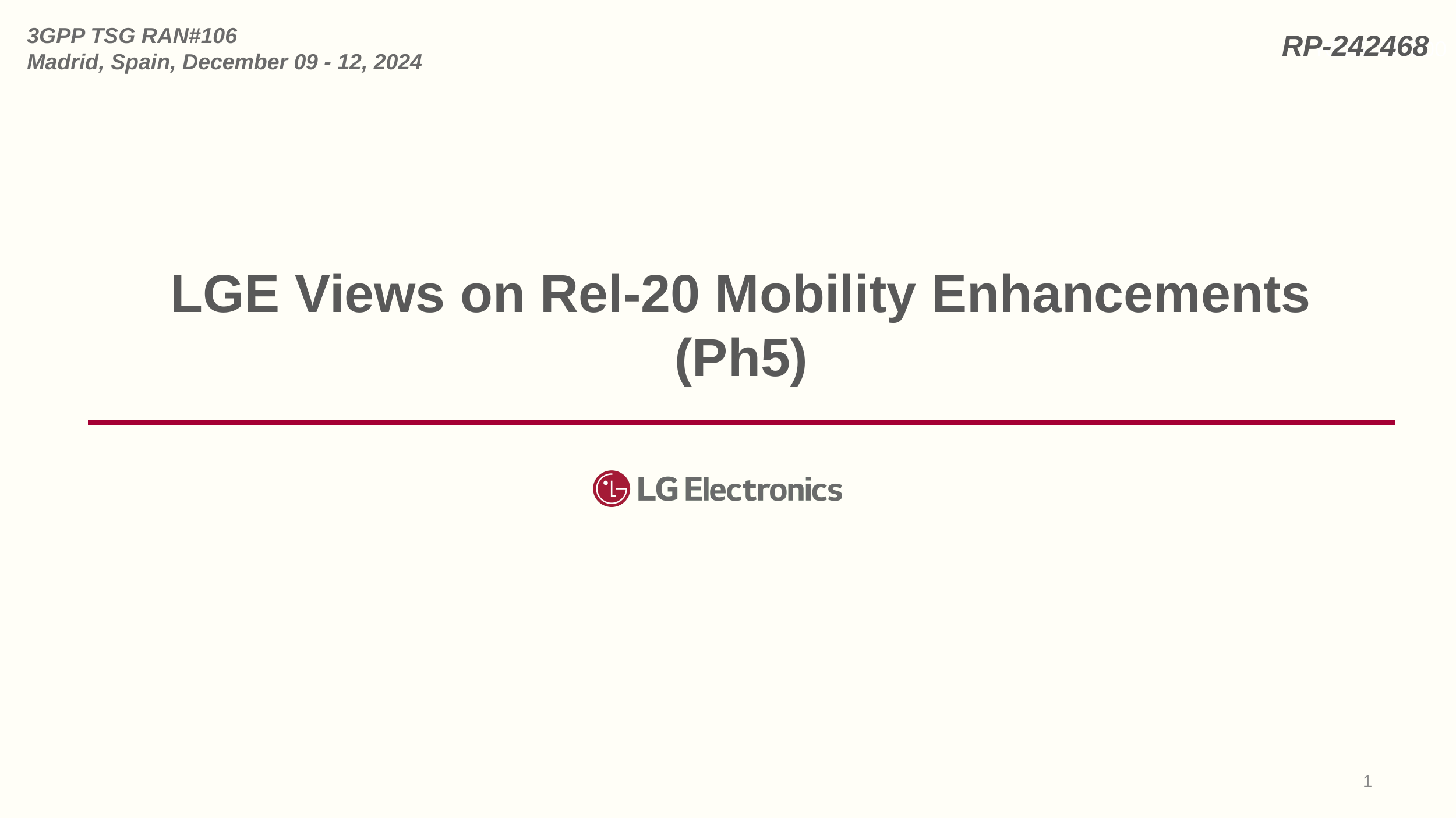

# LGE Views on Rel-20 Mobility Enhancements (Ph5)
1